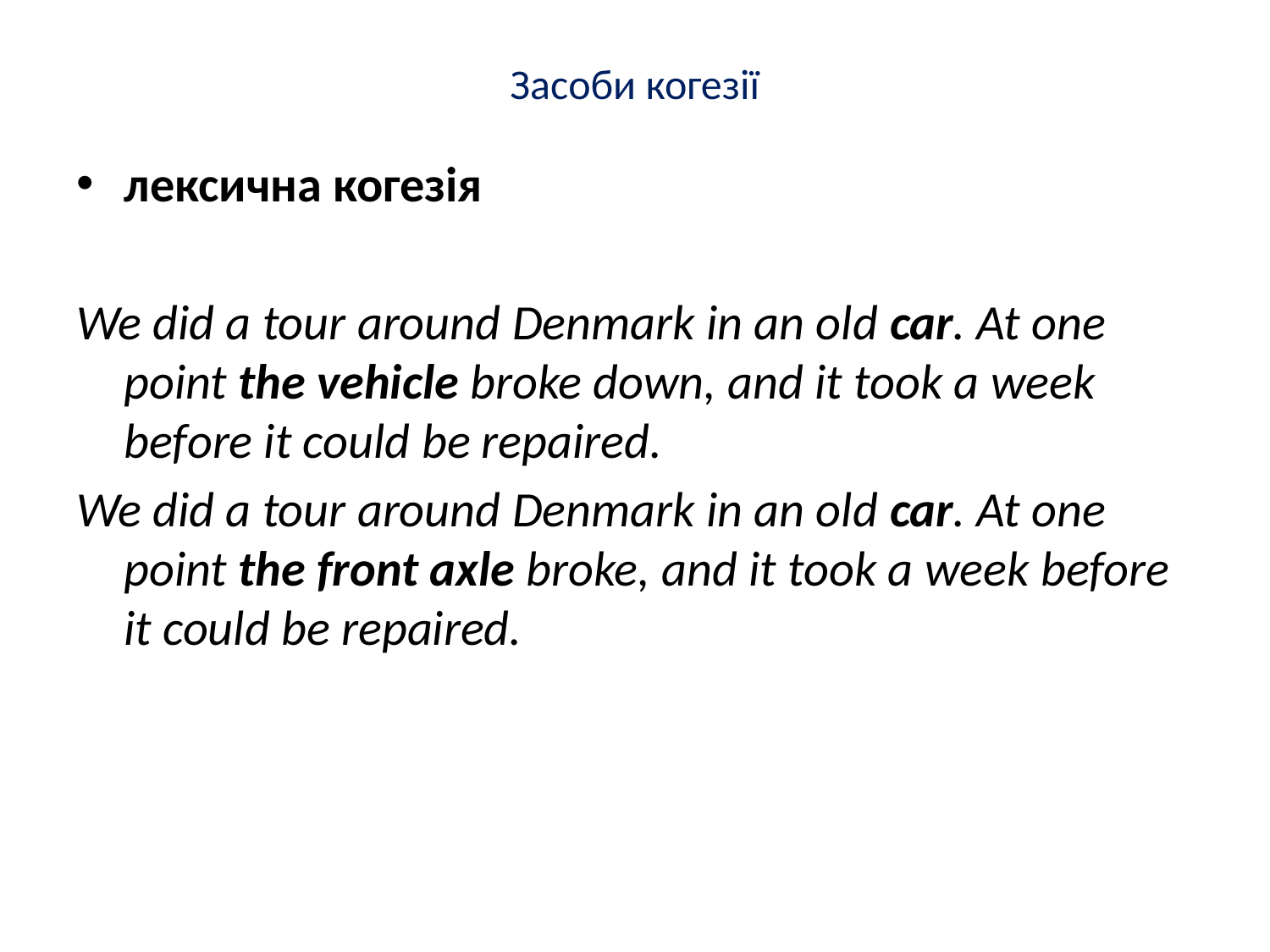

# Засоби когезії
лексична когезія

We did a tour around Denmark in an old car. At one point the vehicle broke down, and it took a week before it could be repaired.
We did a tour around Denmark in an old car. At one point the front axle broke, and it took a week before it could be repaired.